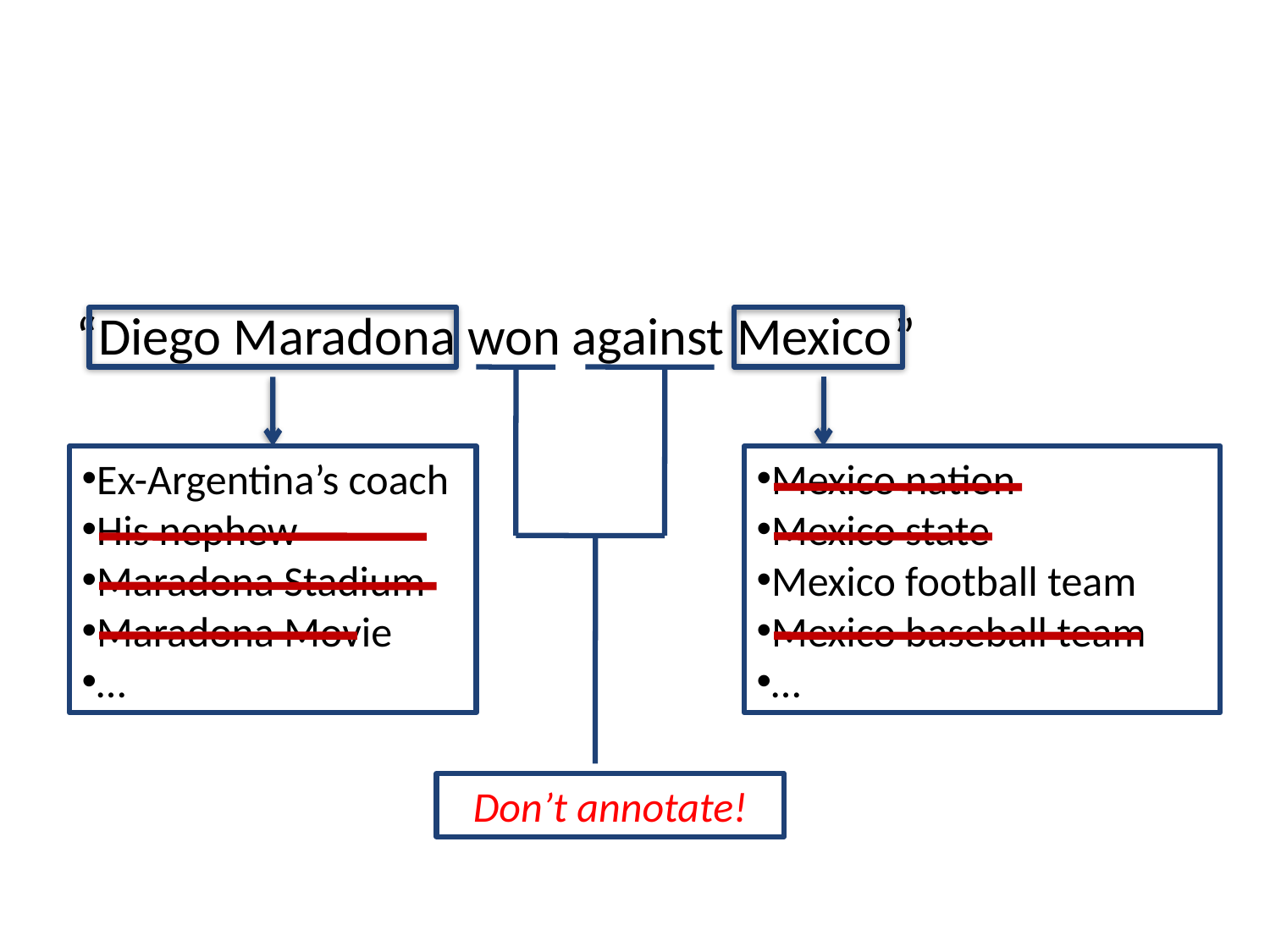

# Why is it a difficult problem?

“Diego Maradona won against Mexico”

Ex-Argentina’s coach
His nephew
Maradona Stadium
Maradona Movie
…
Mexico nation
Mexico state
Mexico football team
Mexico baseball team
…
Don’t annotate!